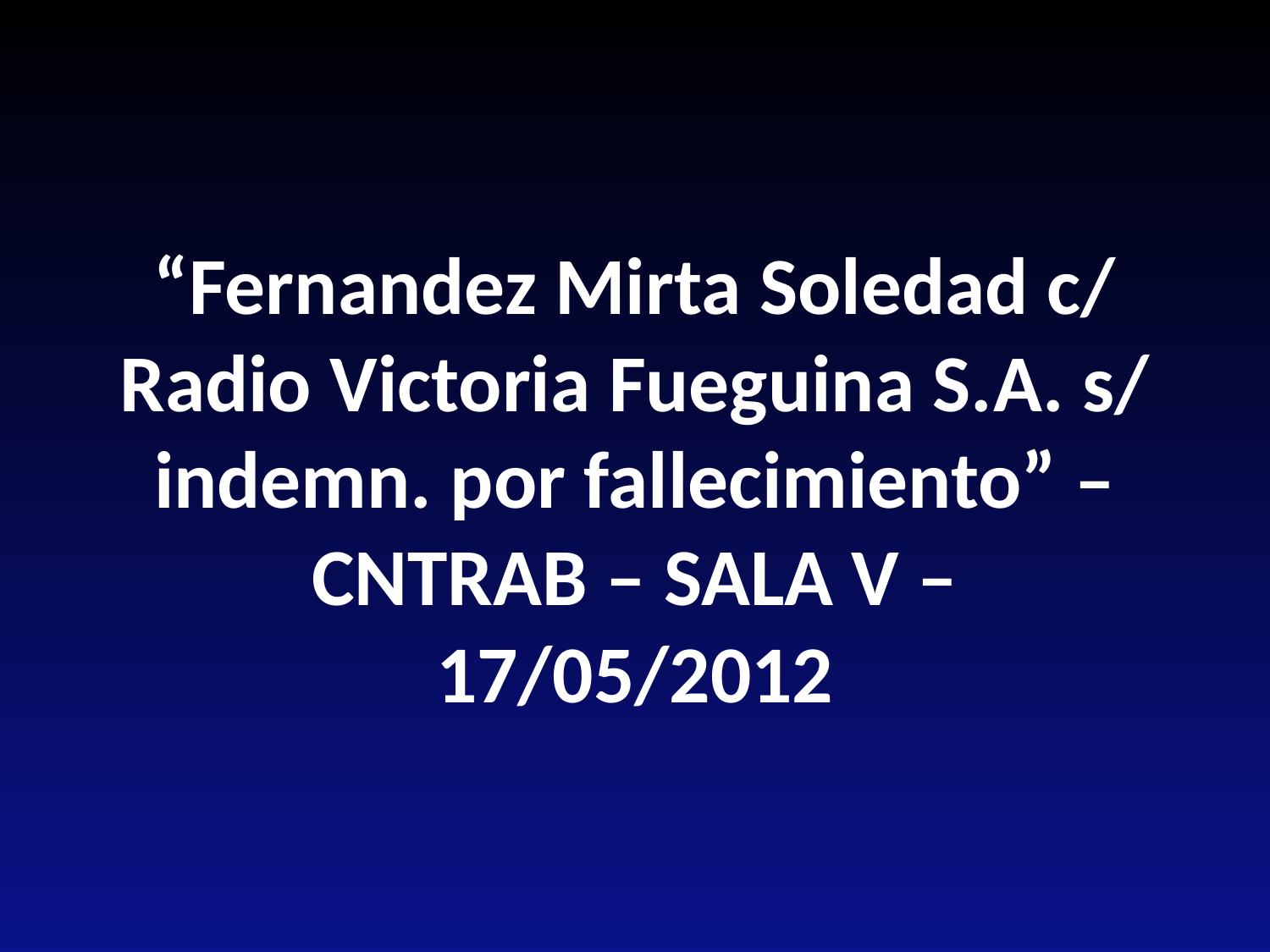

# “Fernandez Mirta Soledad c/ Radio Victoria Fueguina S.A. s/ indemn. por fallecimiento” – CNTRAB – SALA V – 17/05/2012